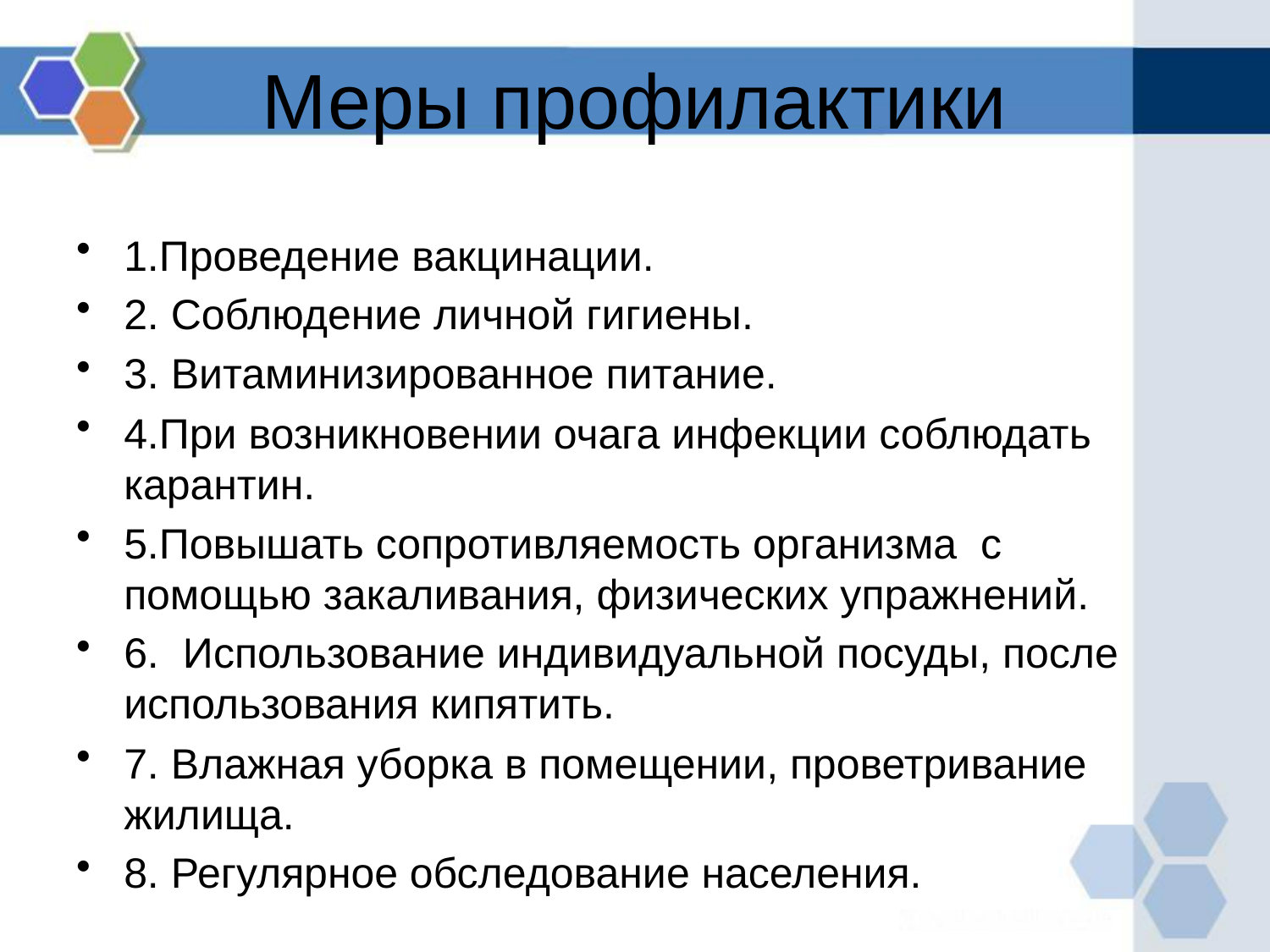

# Меры профилактики
1.Проведение вакцинации.
2. Соблюдение личной гигиены.
3. Витаминизированное питание.
4.При возникновении очага инфекции соблюдать карантин.
5.Повышать сопротивляемость организма  с помощью закаливания, физических упражнений.
6.  Использование индивидуальной посуды, после использования кипятить.
7. Влажная уборка в помещении, проветривание жилища.
8. Регулярное обследование населения.